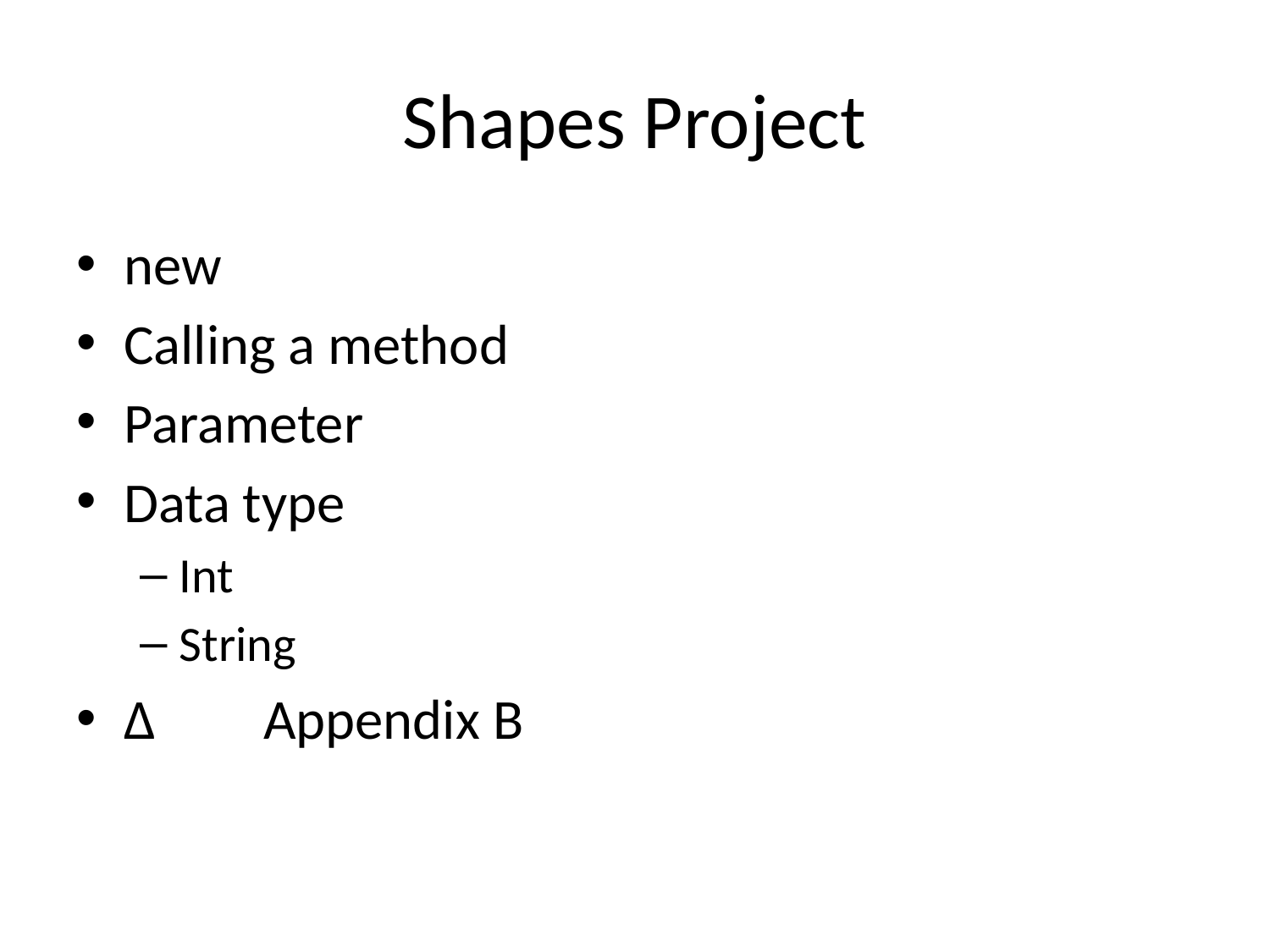

# Shapes Project
new
Calling a method
Parameter
Data type
Int
String
∆	 Appendix B